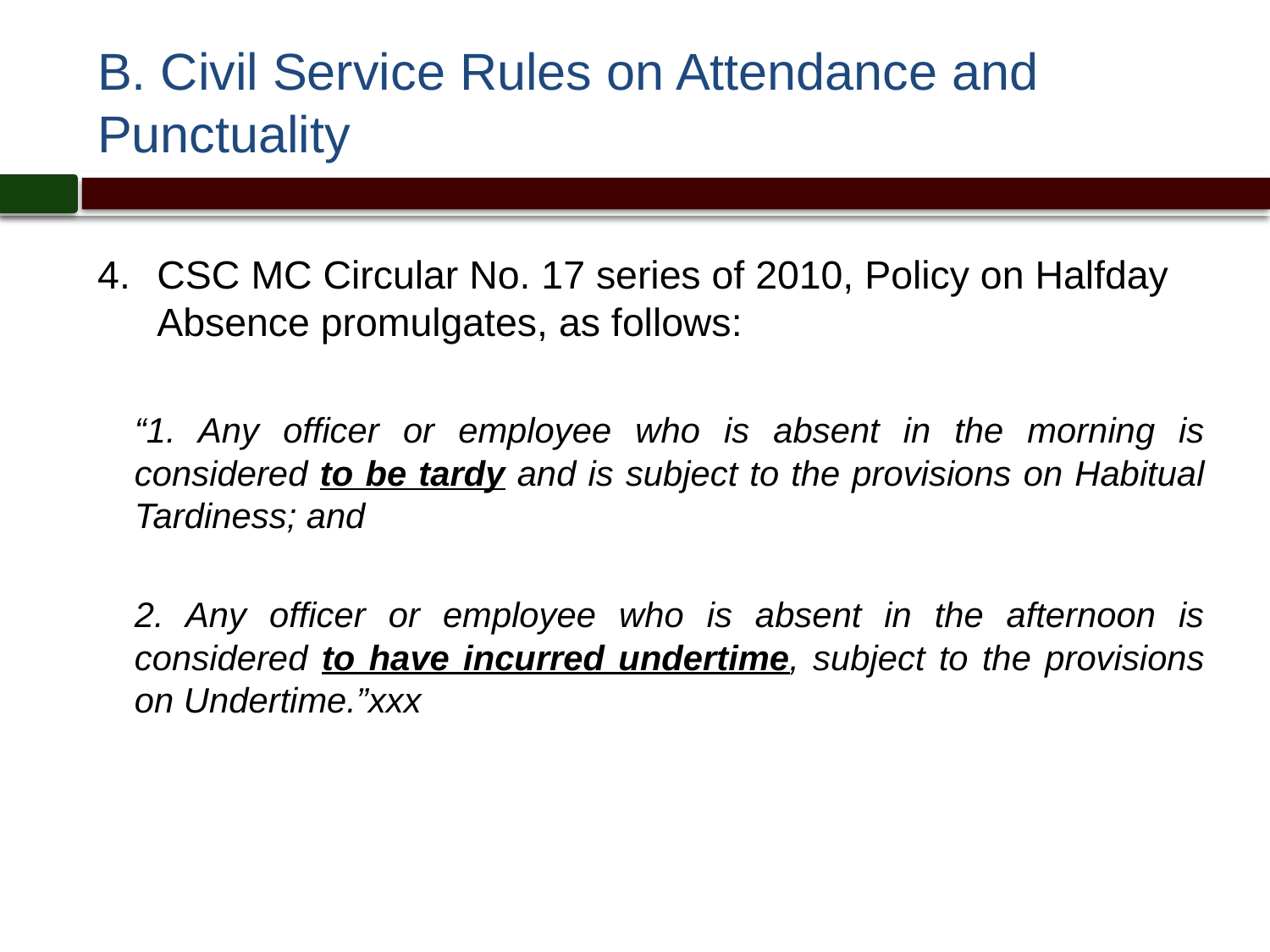

# B. Civil Service Rules on Attendance and Punctuality
CSC MC Circular No. 17 series of 2010, Policy on Halfday Absence promulgates, as follows:

“1. Any officer or employee who is absent in the morning is considered to be tardy and is subject to the provisions on Habitual Tardiness; and

2. Any officer or employee who is absent in the afternoon is considered to have incurred undertime, subject to the provisions on Undertime.”xxx